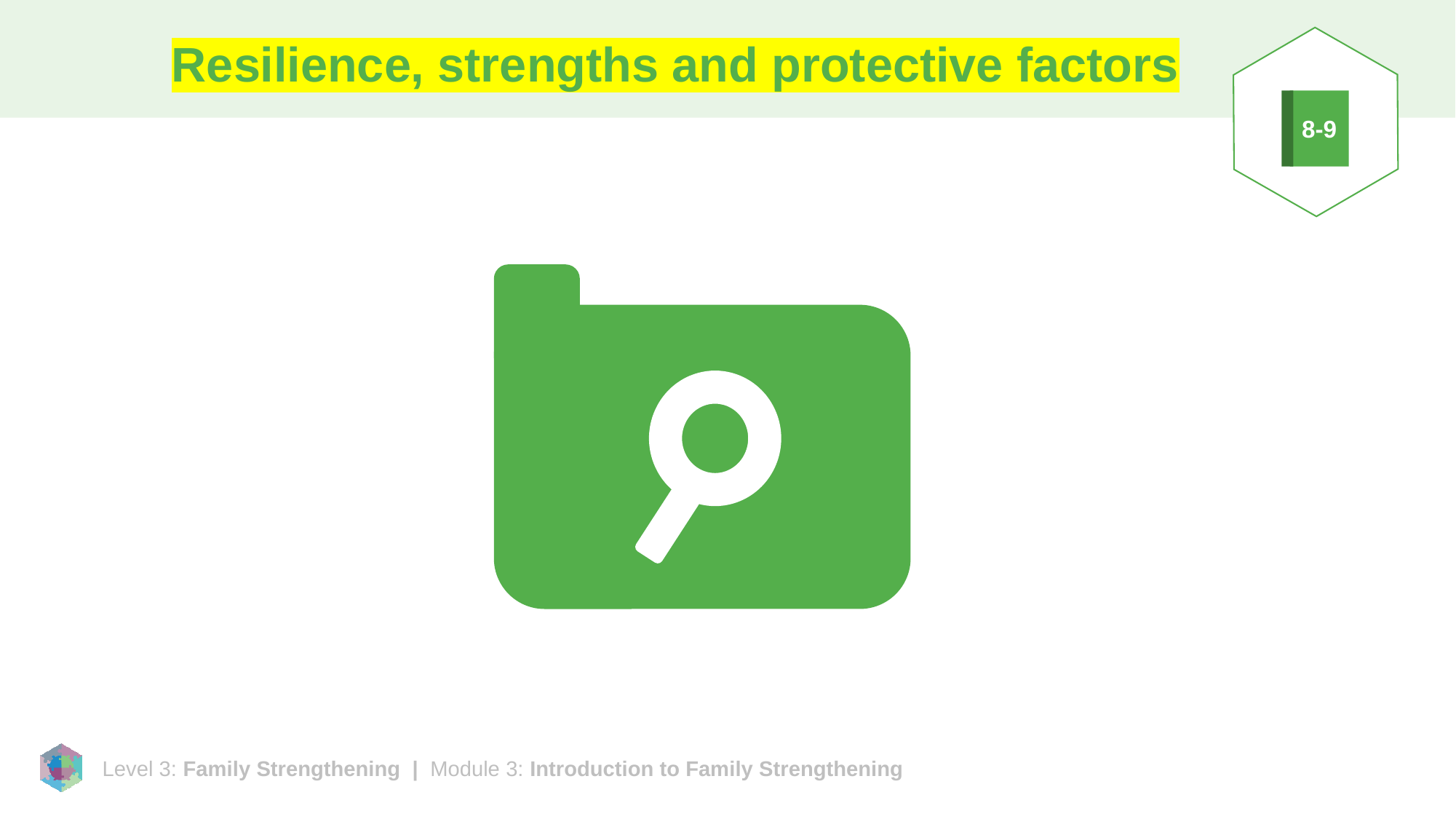

# Resilience, strengths and protective factors

8-9